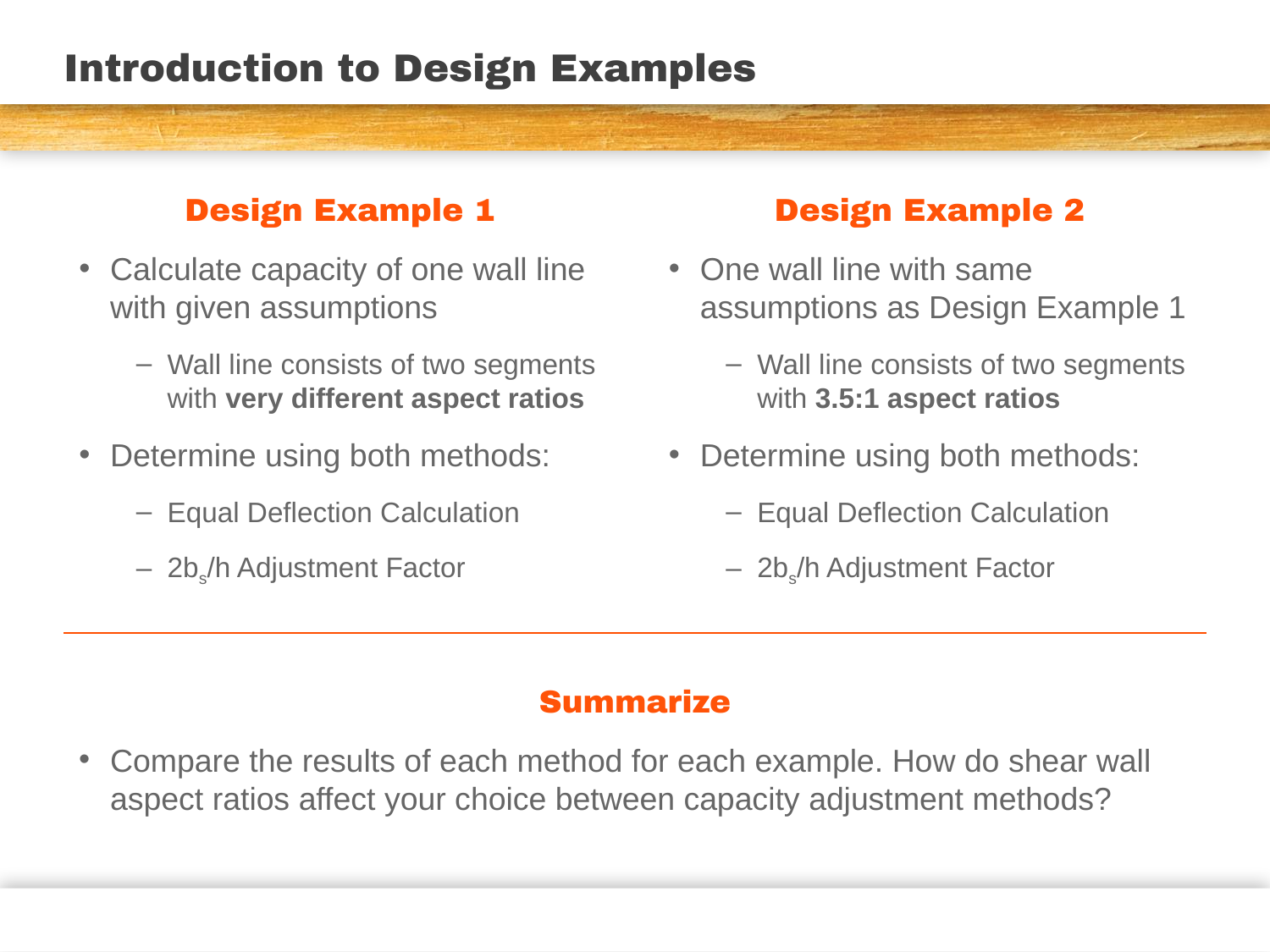

# Introduction to Design Examples
Design Example 1
Calculate capacity of one wall line with given assumptions
Wall line consists of two segments with very different aspect ratios
Determine using both methods:
Equal Deflection Calculation
2bs/h Adjustment Factor
Design Example 2
One wall line with same assumptions as Design Example 1
Wall line consists of two segments with 3.5:1 aspect ratios
Determine using both methods:
Equal Deflection Calculation
2bs/h Adjustment Factor
Summarize
Compare the results of each method for each example. How do shear wall aspect ratios affect your choice between capacity adjustment methods?